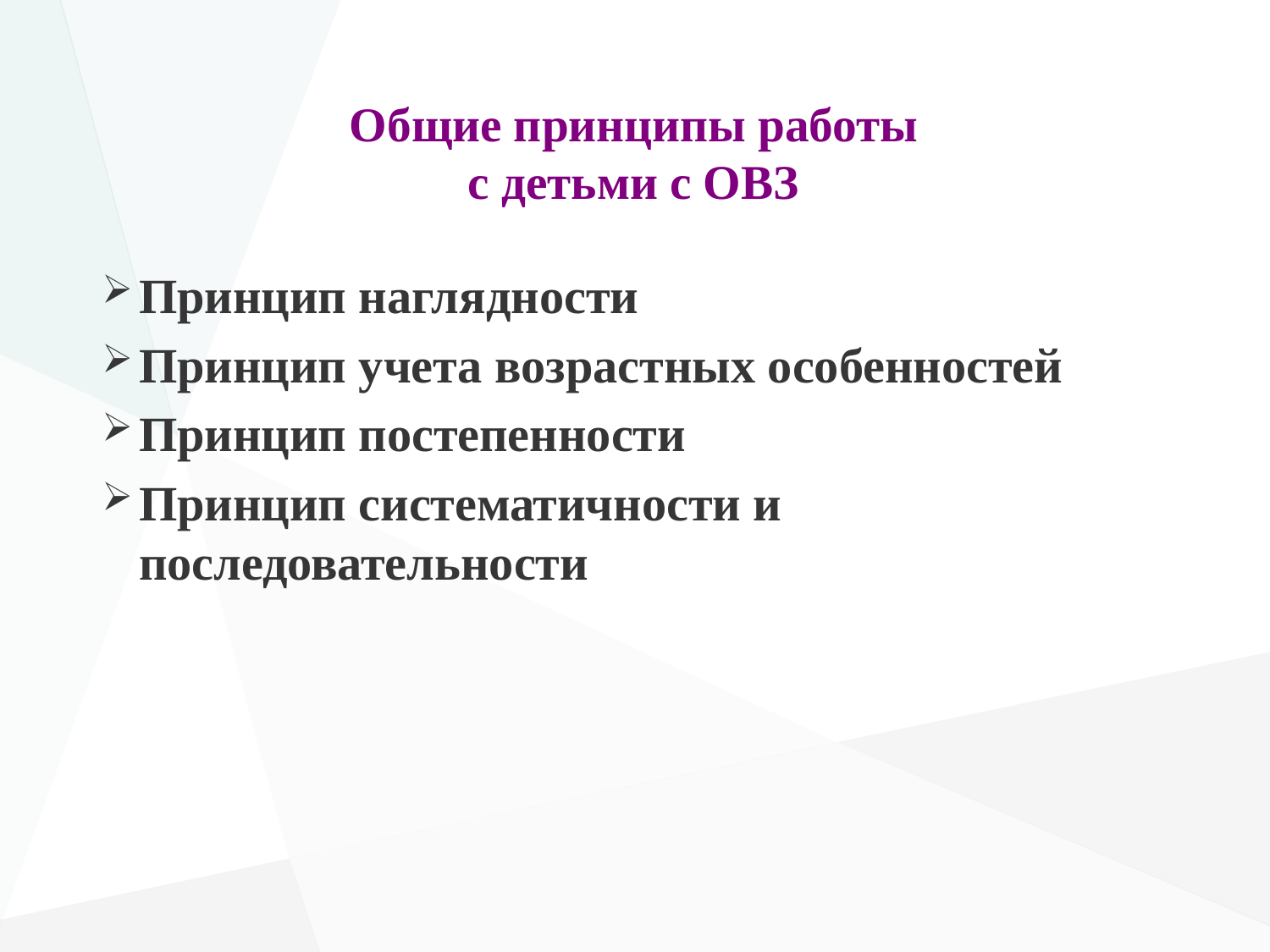

# Общие принципы работы с детьми с ОВЗ
Принцип наглядности
Принцип учета возрастных особенностей
Принцип постепенности
Принцип систематичности и последовательности